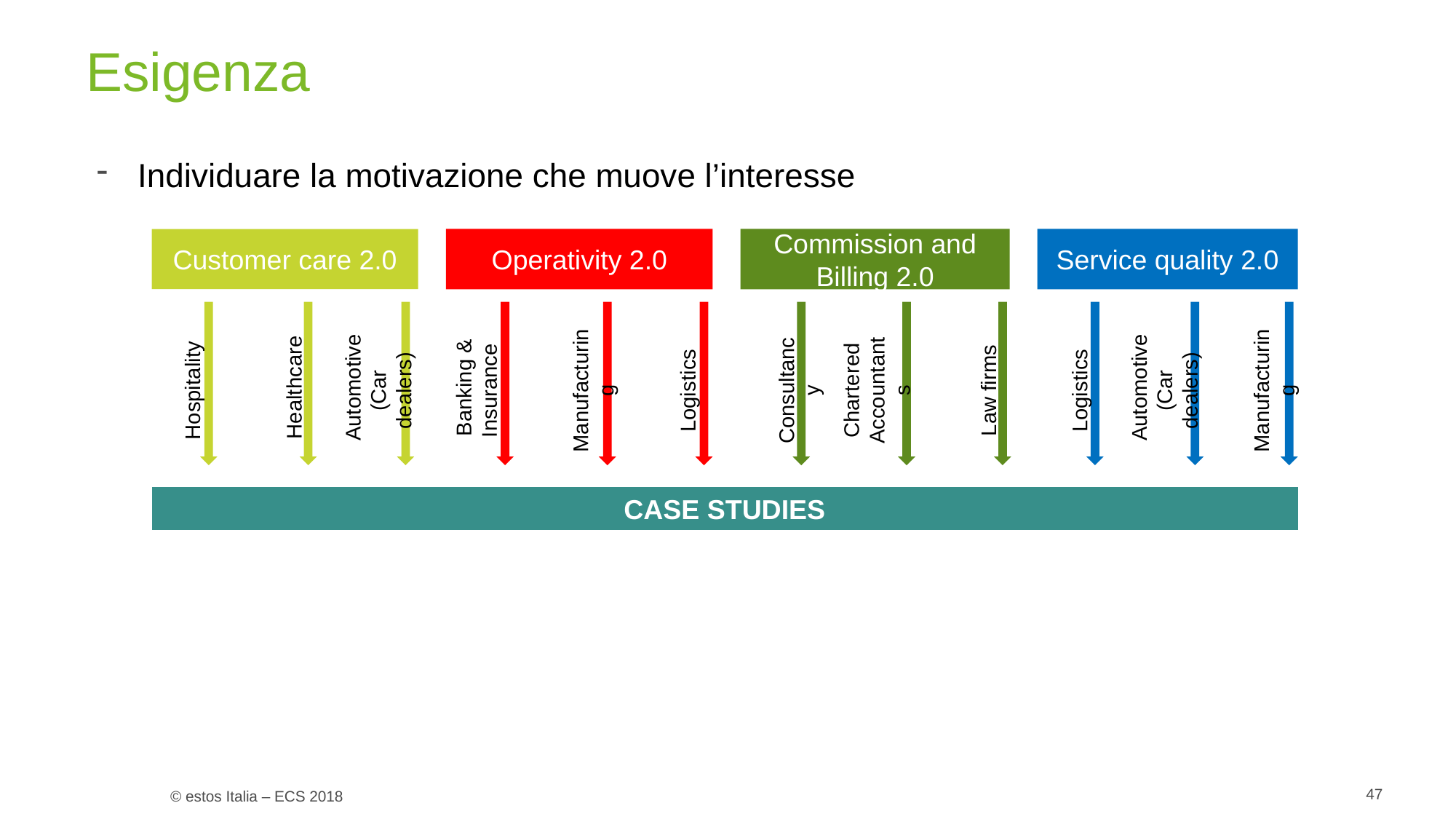

# Esigenza
Individuare la motivazione che muove l’interesse

Operativity 2.0
Commission and Billing 2.0
Service quality 2.0
Customer care 2.0

 Banking & Insurance
Manufacturing
 Automotive (Car dealers)
Logistics
 Consultancy
Chartered Accountants
Law firms
Logistics
 Automotive (Car dealers)
Manufacturing
 Healthcare
Hospitality
CASE STUDIES
47
© estos Italia – ECS 2018